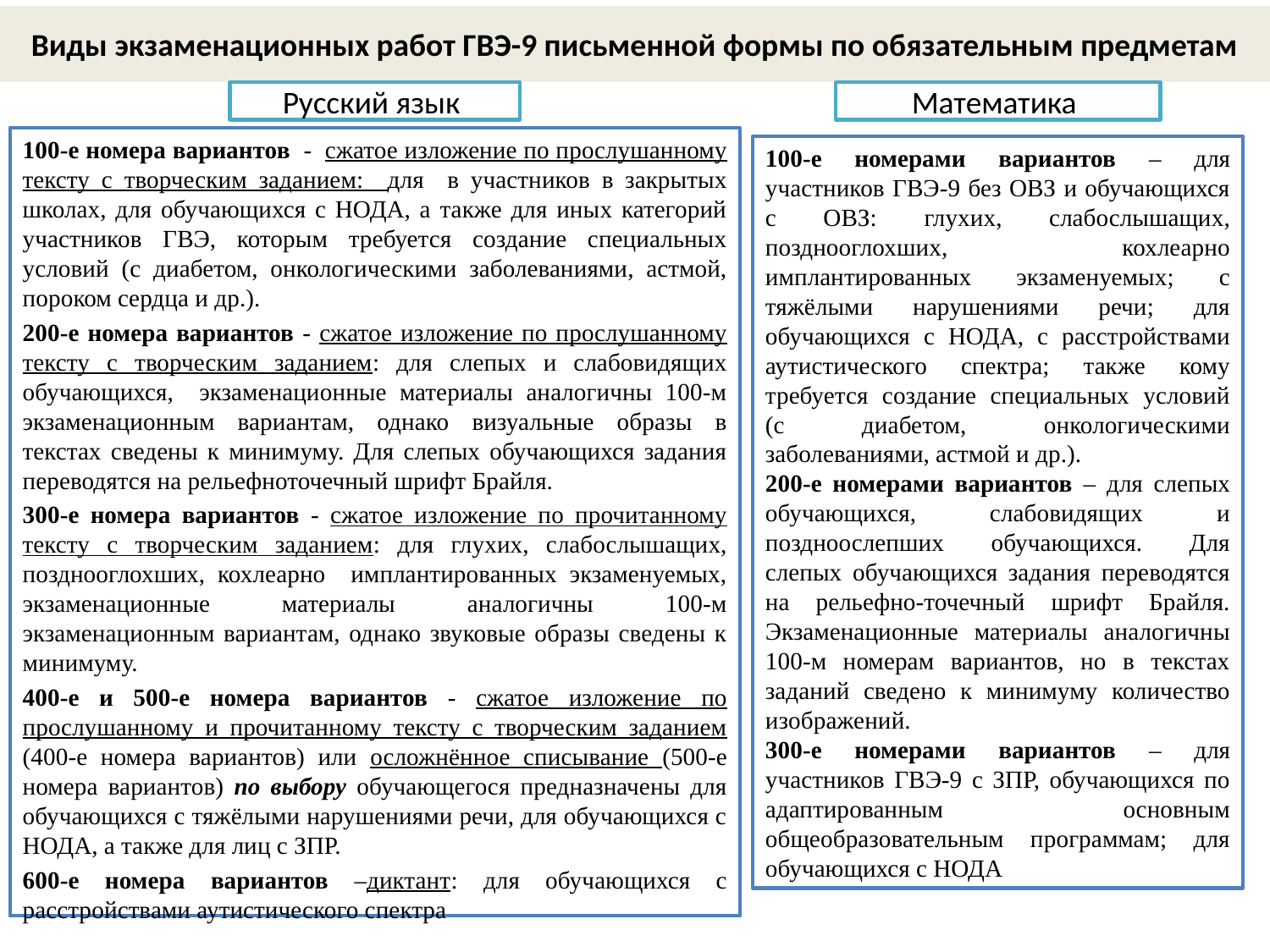

# Виды экзаменационных работ ГВЭ-9 письменной формы по обязательным предметам
Математика
Русский язык
100-е номера вариантов  -  сжатое изложение по прослушанному тексту с творческим заданием:  для  в участников в закрытых школах, для обучающихся с НОДА, а также для иных категорий участников ГВЭ, которым требуется создание специальных условий (с диабетом, онкологическими заболеваниями, астмой, пороком сердца и др.).
200-е номера вариантов - сжатое изложение по прослушанному тексту с творческим заданием: для слепых и слабовидящих обучающихся,  экзаменационные материалы аналогичны 100-м экзаменационным вариантам, однако визуальные образы в текстах сведены к минимуму. Для слепых обучающихся задания переводятся на рельефноточечный шрифт Брайля.
300-е номера вариантов - сжатое изложение по прочитанному тексту с творческим заданием: для глухих, слабослышащих, позднооглохших, кохлеарно  имплантированных экзаменуемых, экзаменационные материалы аналогичны 100-м экзаменационным вариантам, однако звуковые образы сведены к минимуму.
400-е и 500-е номера вариантов - сжатое изложение по прослушанному и прочитанному тексту с творческим заданием (400-е номера вариантов) или осложнённое списывание (500-е номера вариантов) по выбору обучающегося предназначены для обучающихся с тяжёлыми нарушениями речи, для обучающихся с НОДА, а также для лиц с ЗПР.
600-е номера вариантов –диктант: для обучающихся с расстройствами аутистического спектра
100-е номерами вариантов – для участников ГВЭ-9 без ОВЗ и обучающихся с ОВЗ: глухих, слабослышащих, позднооглохших, кохлеарно имплантированных экзаменуемых; с тяжёлыми нарушениями речи; для обучающихся с НОДА, с расстройствами аутистического спектра; также кому требуется создание специальных условий (с диабетом, онкологическими заболеваниями, астмой и др.).
200-е номерами вариантов – для слепых обучающихся, слабовидящих и поздноослепших обучающихся. Для слепых обучающихся задания переводятся на рельефно-точечный шрифт Брайля. Экзаменационные материалы аналогичны 100-м номерам вариантов, но в текстах заданий сведено к минимуму количество изображений.
300-е номерами вариантов – для участников ГВЭ-9 с ЗПР, обучающихся по адаптированным основным общеобразовательным программам; для обучающихся с НОДА